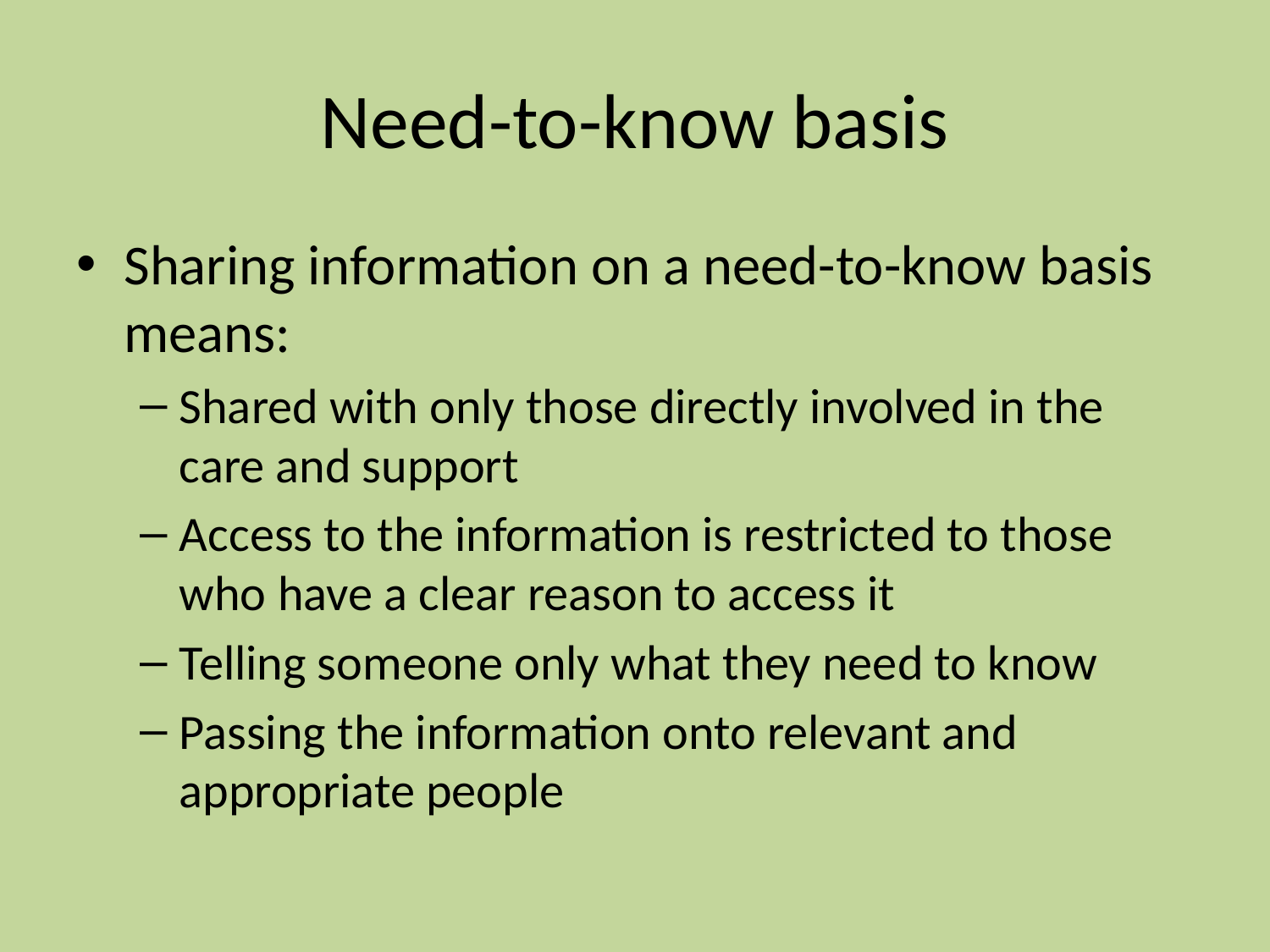

# Need-to-know basis
Sharing information on a need-to-know basis means:
Shared with only those directly involved in the care and support
Access to the information is restricted to those who have a clear reason to access it
Telling someone only what they need to know
Passing the information onto relevant and appropriate people